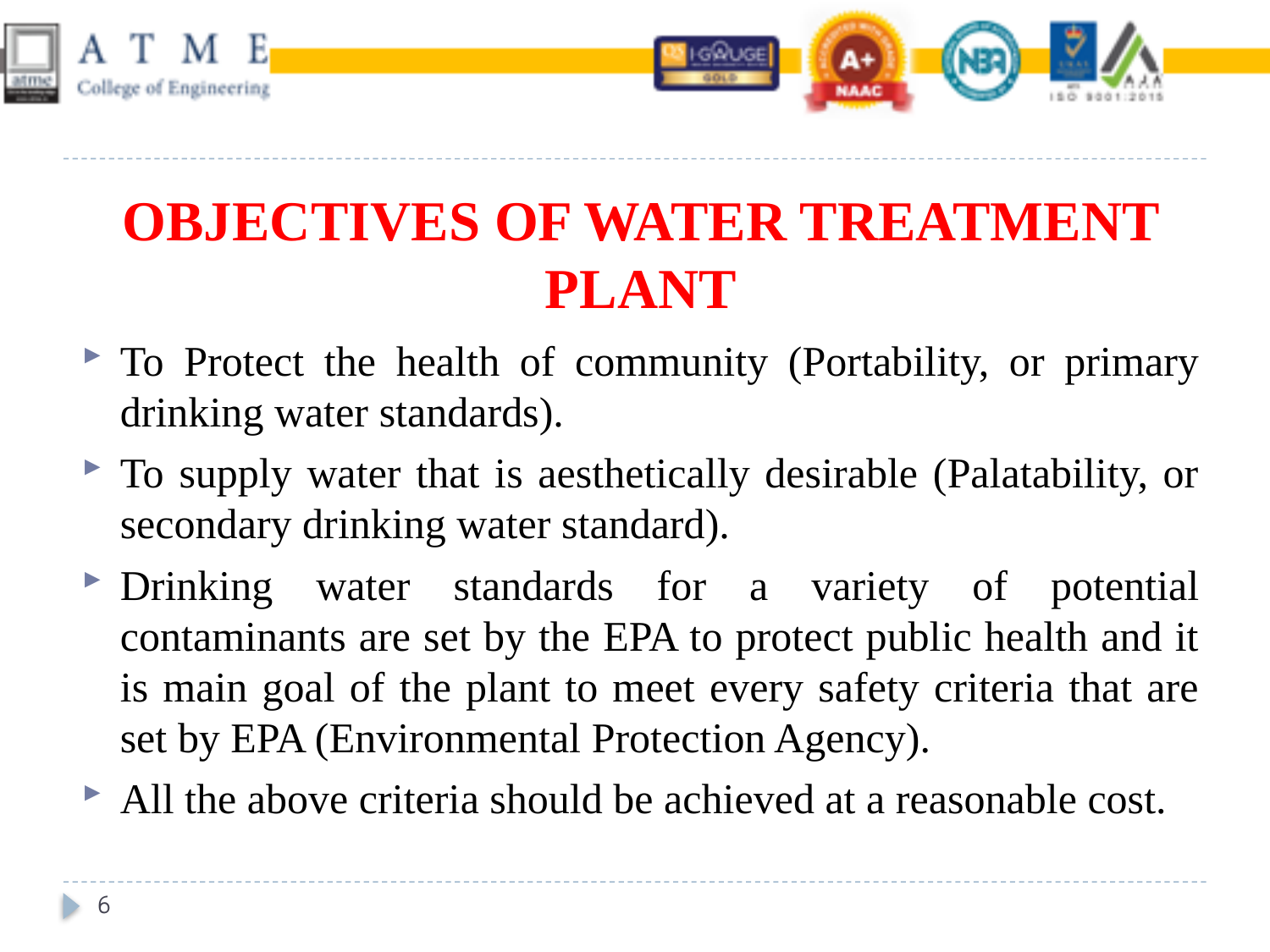

# OBJECTIVES OF WATER TREATMENT PLANT
To Protect the health of community (Portability, or primary drinking water standards).
To supply water that is aesthetically desirable (Palatability, or secondary drinking water standard).
Drinking water standards for a variety of potential contaminants are set by the EPA to protect public health and it is main goal of the plant to meet every safety criteria that are set by EPA (Environmental Protection Agency).
All the above criteria should be achieved at a reasonable cost.

6